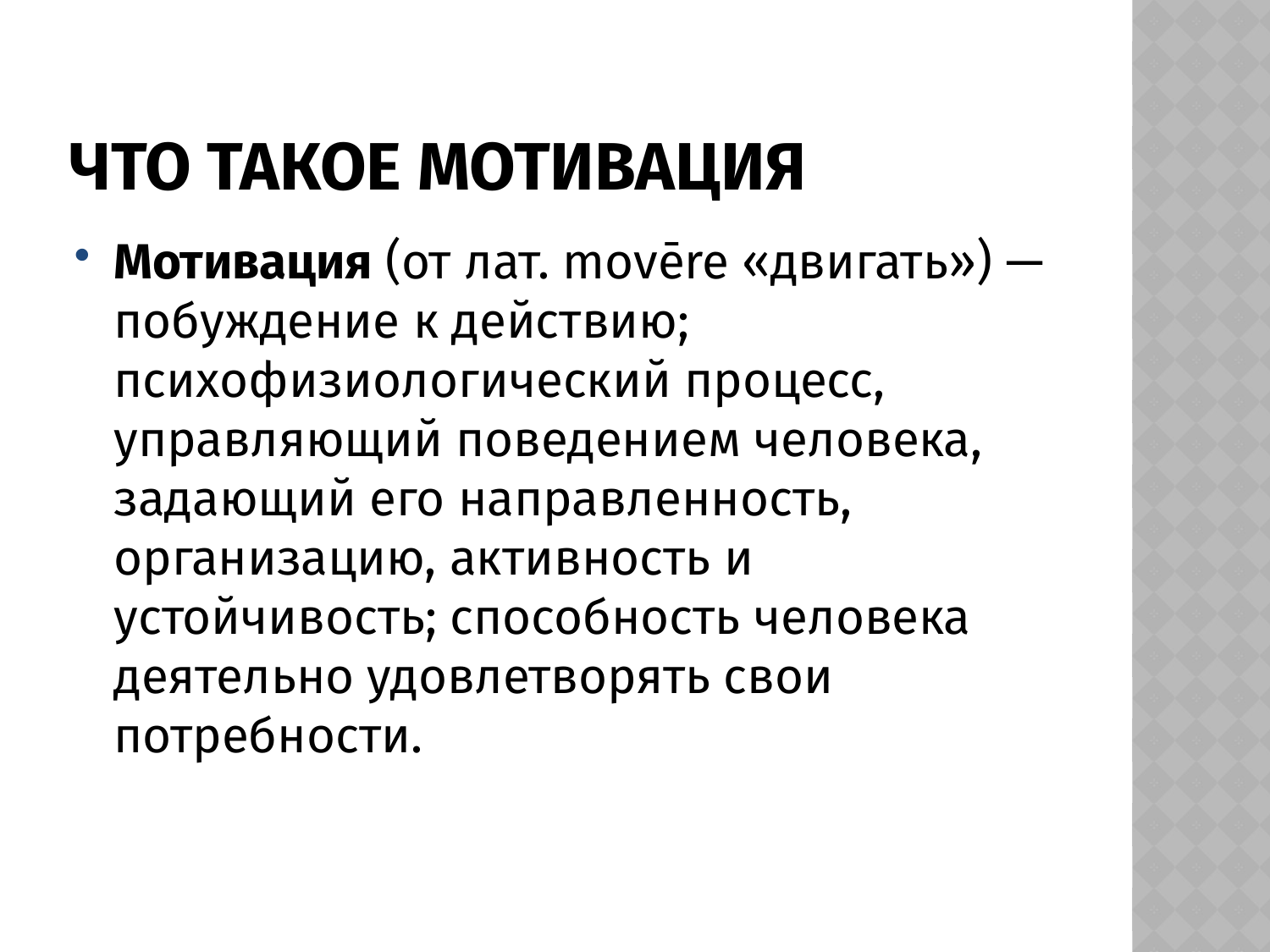

# Что такое мотивация
Мотивация (от лат. movēre «двигать») — побуждение к действию; психофизиологический процесс, управляющий поведением человека, задающий его направленность, организацию, активность и устойчивость; способность человека деятельно удовлетворять свои потребности.